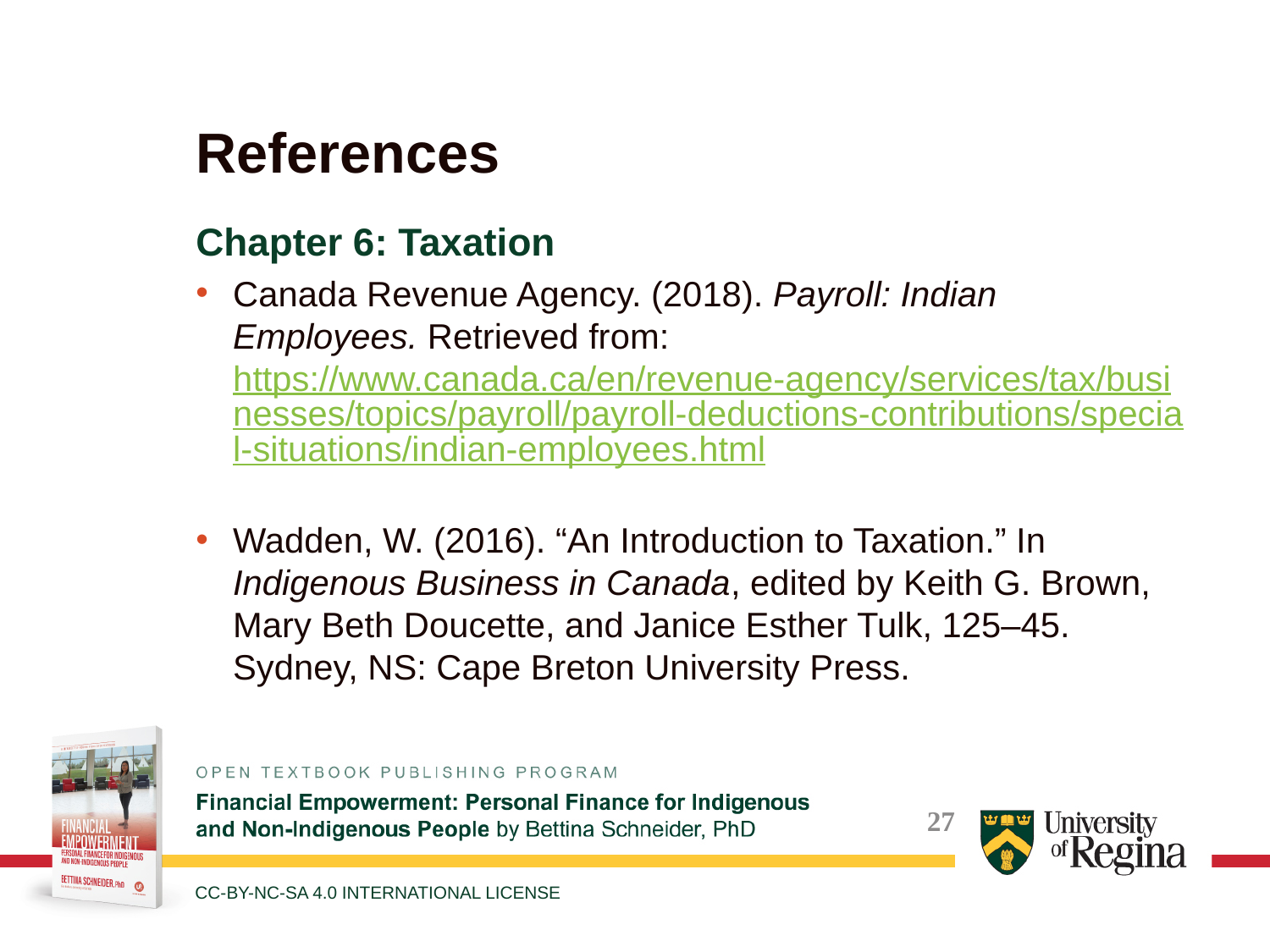

# References
Chapter 6: Taxation
Canada Revenue Agency. (2018). Payroll: Indian Employees. Retrieved from: https://www.canada.ca/en/revenue-agency/services/tax/businesses/topics/payroll/payroll-deductions-contributions/special-situations/indian-employees.html
Wadden, W. (2016). “An Introduction to Taxation.” In Indigenous Business in Canada, edited by Keith G. Brown, Mary Beth Doucette, and Janice Esther Tulk, 125–45. Sydney, NS: Cape Breton University Press.

27
CC-BY-NC-SA 4.0 INTERNATIONAL LICENSE